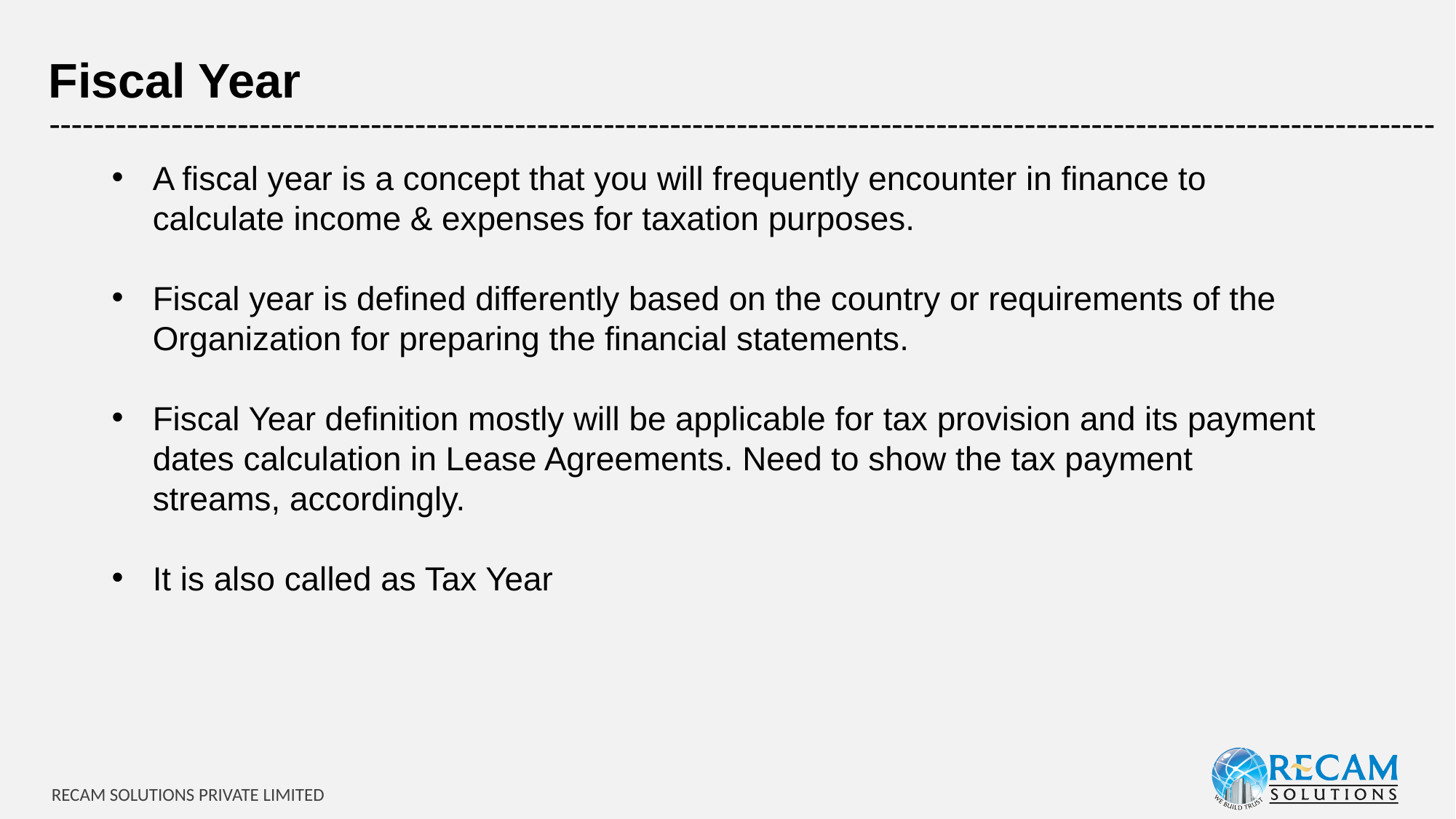

Fiscal Year
-----------------------------------------------------------------------------------------------------------------------------
A fiscal year is a concept that you will frequently encounter in finance to calculate income & expenses for taxation purposes.

Fiscal year is defined differently based on the country or requirements of the Organization for preparing the financial statements.

Fiscal Year definition mostly will be applicable for tax provision and its payment dates calculation in Lease Agreements. Need to show the tax payment streams, accordingly.

It is also called as Tax Year
RECAM SOLUTIONS PRIVATE LIMITED